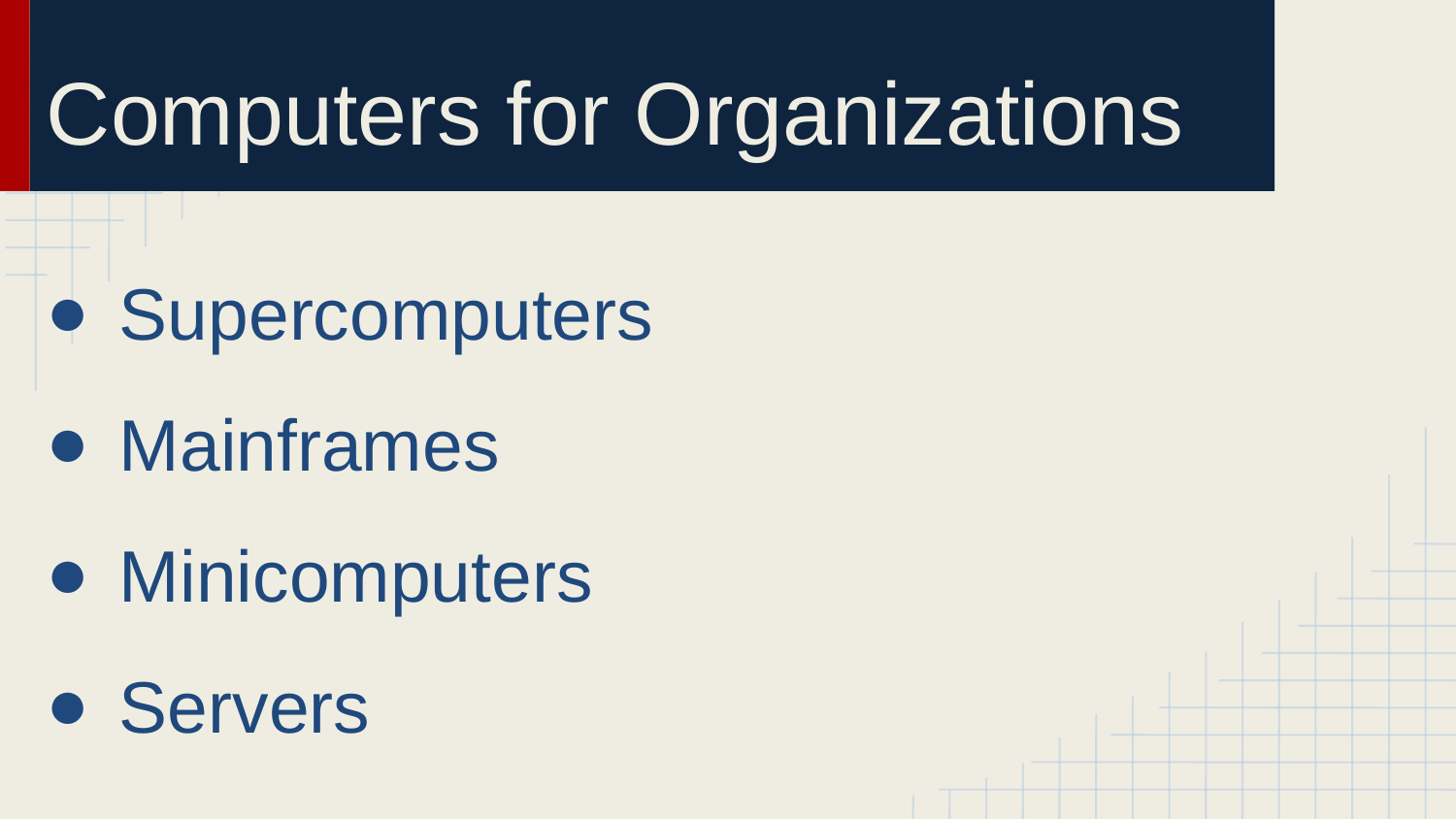

# Computers for Organizations
Supercomputers
Mainframes
Minicomputers
Servers